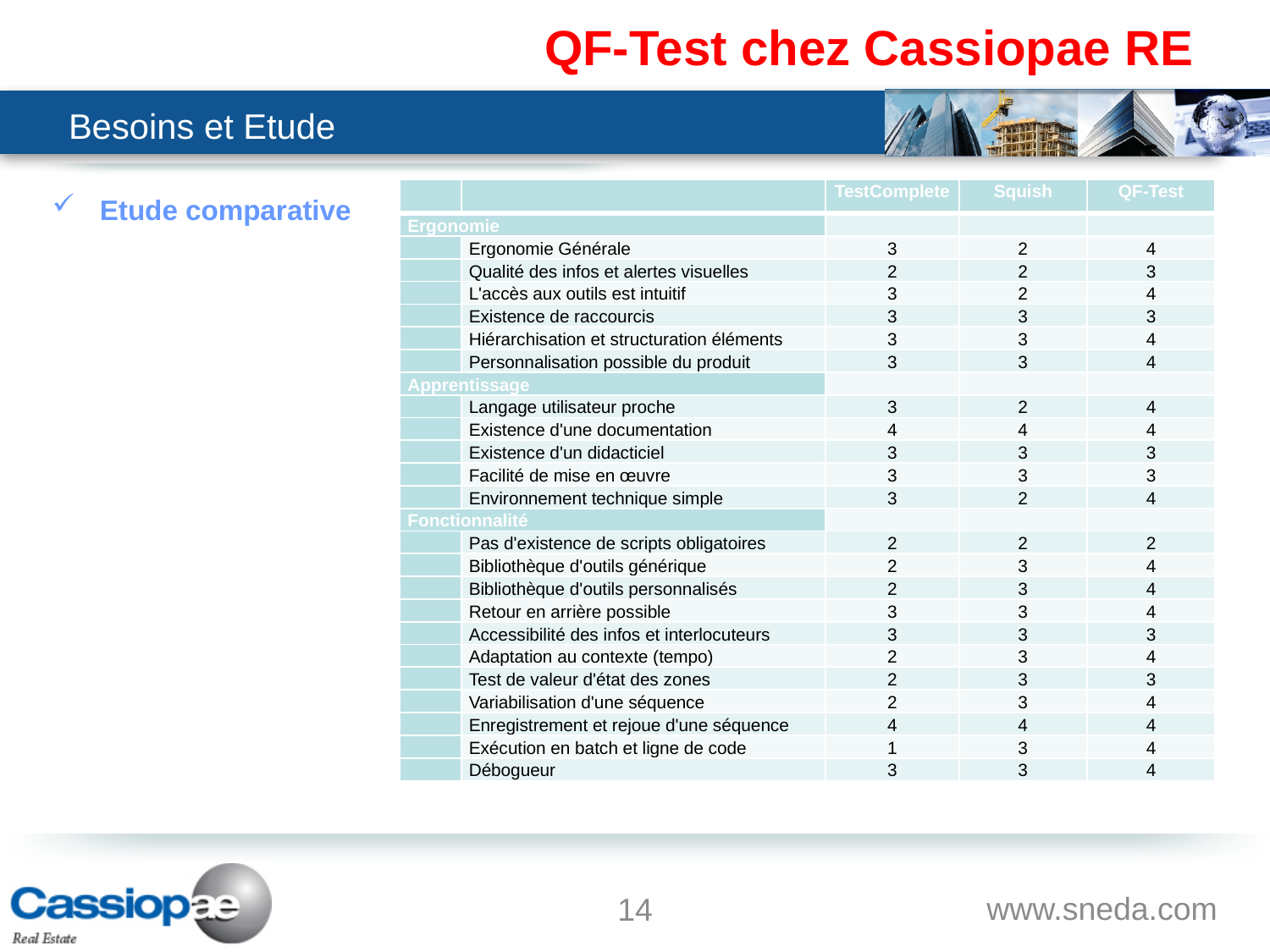

# QF-Test chez Cassiopae RE
Besoins et Etude

|  |  | TestComplete | Squish | QF-Test |
| --- | --- | --- | --- | --- |
| Ergonomie |  |  |  |  |
|  | Ergonomie Générale | 3 | 2 | 4 |
|  | Qualité des infos et alertes visuelles | 2 | 2 | 3 |
|  | L'accès aux outils est intuitif | 3 | 2 | 4 |
|  | Existence de raccourcis | 3 | 3 | 3 |
|  | Hiérarchisation et structuration éléments | 3 | 3 | 4 |
|  | Personnalisation possible du produit | 3 | 3 | 4 |
| Apprentissage |  |  |  |  |
|  | Langage utilisateur proche | 3 | 2 | 4 |
|  | Existence d'une documentation | 4 | 4 | 4 |
|  | Existence d'un didacticiel | 3 | 3 | 3 |
|  | Facilité de mise en œuvre | 3 | 3 | 3 |
|  | Environnement technique simple | 3 | 2 | 4 |
| Fonctionnalité |  |  |  |  |
|  | Pas d'existence de scripts obligatoires | 2 | 2 | 2 |
|  | Bibliothèque d'outils générique | 2 | 3 | 4 |
|  | Bibliothèque d'outils personnalisés | 2 | 3 | 4 |
|  | Retour en arrière possible | 3 | 3 | 4 |
|  | Accessibilité des infos et interlocuteurs | 3 | 3 | 3 |
|  | Adaptation au contexte (tempo) | 2 | 3 | 4 |
|  | Test de valeur d'état des zones | 2 | 3 | 3 |
|  | Variabilisation d'une séquence | 2 | 3 | 4 |
|  | Enregistrement et rejoue d'une séquence | 4 | 4 | 4 |
|  | Exécution en batch et ligne de code | 1 | 3 | 4 |
|  | Débogueur | 3 | 3 | 4 |
Etude comparative